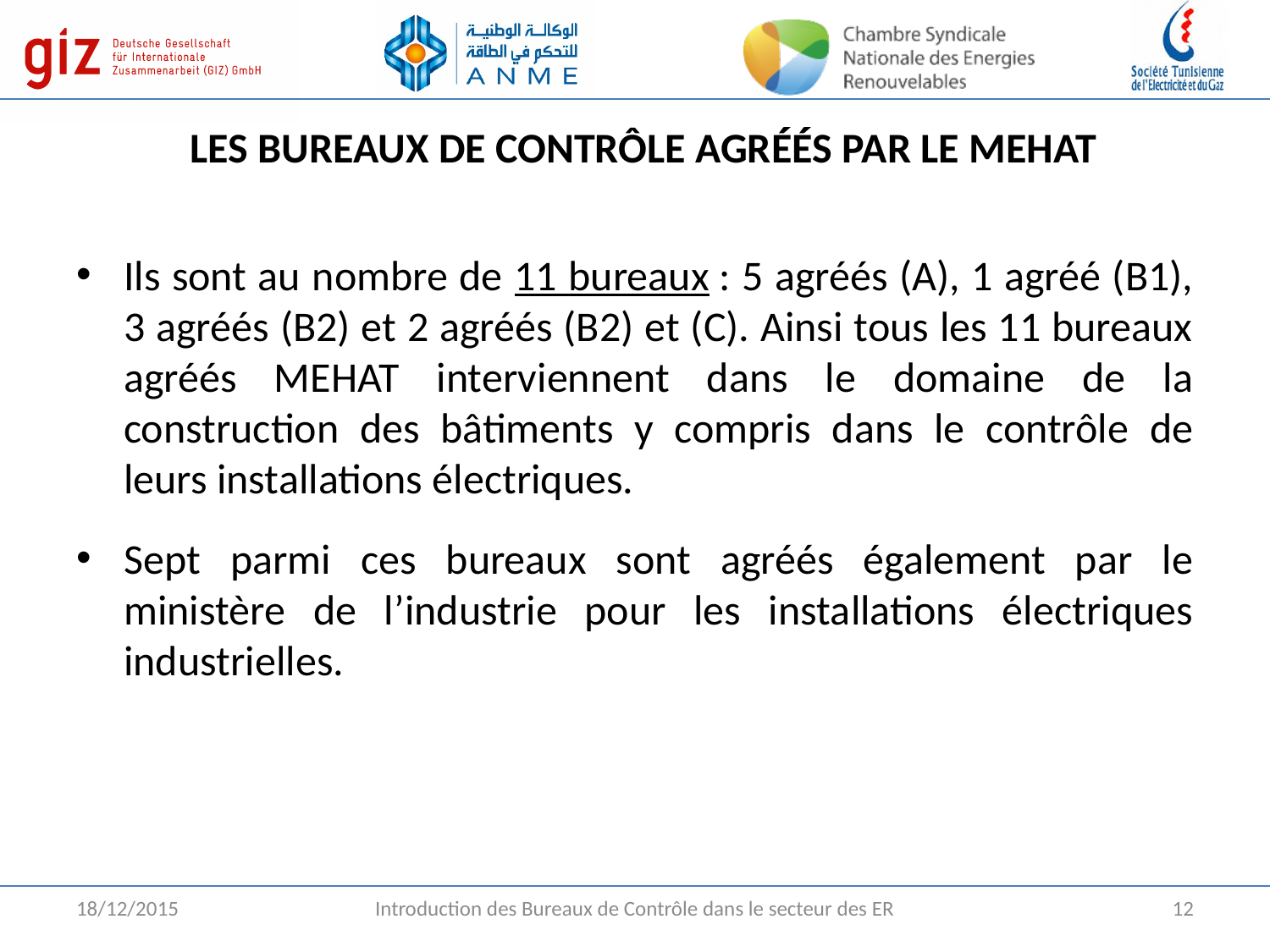

# LES BUREAUX DE CONTRÔLE AGRÉÉS PAR LE MEHAT
Ils sont au nombre de 11 bureaux : 5 agréés (A), 1 agréé (B1), 3 agréés (B2) et 2 agréés (B2) et (C). Ainsi tous les 11 bureaux agréés MEHAT interviennent dans le domaine de la construction des bâtiments y compris dans le contrôle de leurs installations électriques.
Sept parmi ces bureaux sont agréés également par le ministère de l’industrie pour les installations électriques industrielles.
18/12/2015
Introduction des Bureaux de Contrôle dans le secteur des ER
12